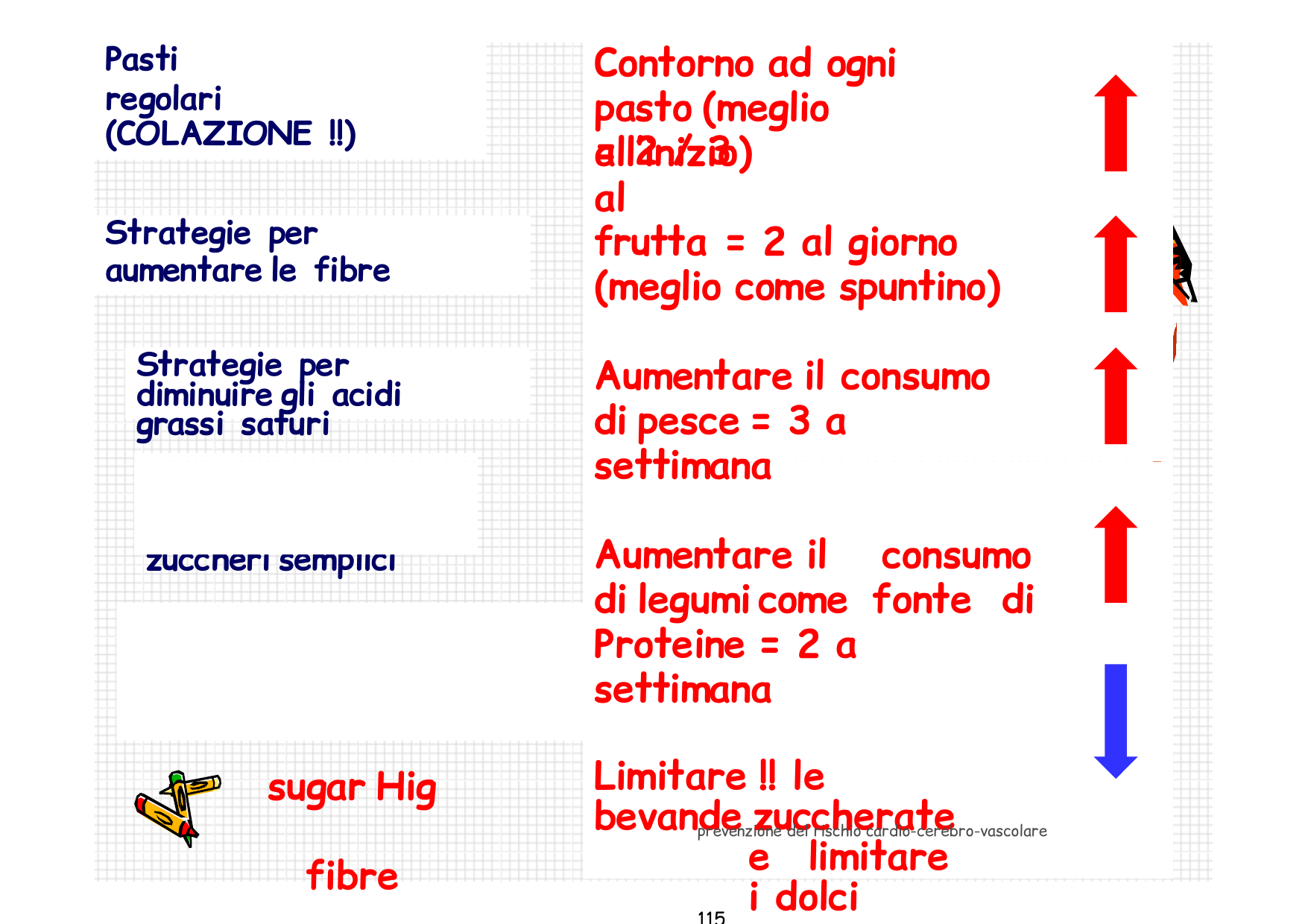

Pasti  regolari
Contorno	ad	ogni	pasto (meglio	all’inizio)

(COLAZIONE  !!)

Strategie  per  aumentare le  fibre

Strategie  per  diminuire gli  acidi  grassi  saturi

Strategie  per diminuire  gli  zuccheri semplici

Low	 fat Low	 sugar Hig	fibre

Provincia Milano 1

=	2	/	3	al

frutta	=	2	al		giorno (meglio		come	spuntino)

Aumentare	il	consumo	di pesce	=	3	a	settimana

Aumentare	 il		 consumo	di legumi	come	fonte	di Proteine	=	2		a	settimana

Limitare		!!	le	bevande zuccherate	e    limitare	i	dolci

prevenzione del rischio cardio-cerebro-vascolare 	115